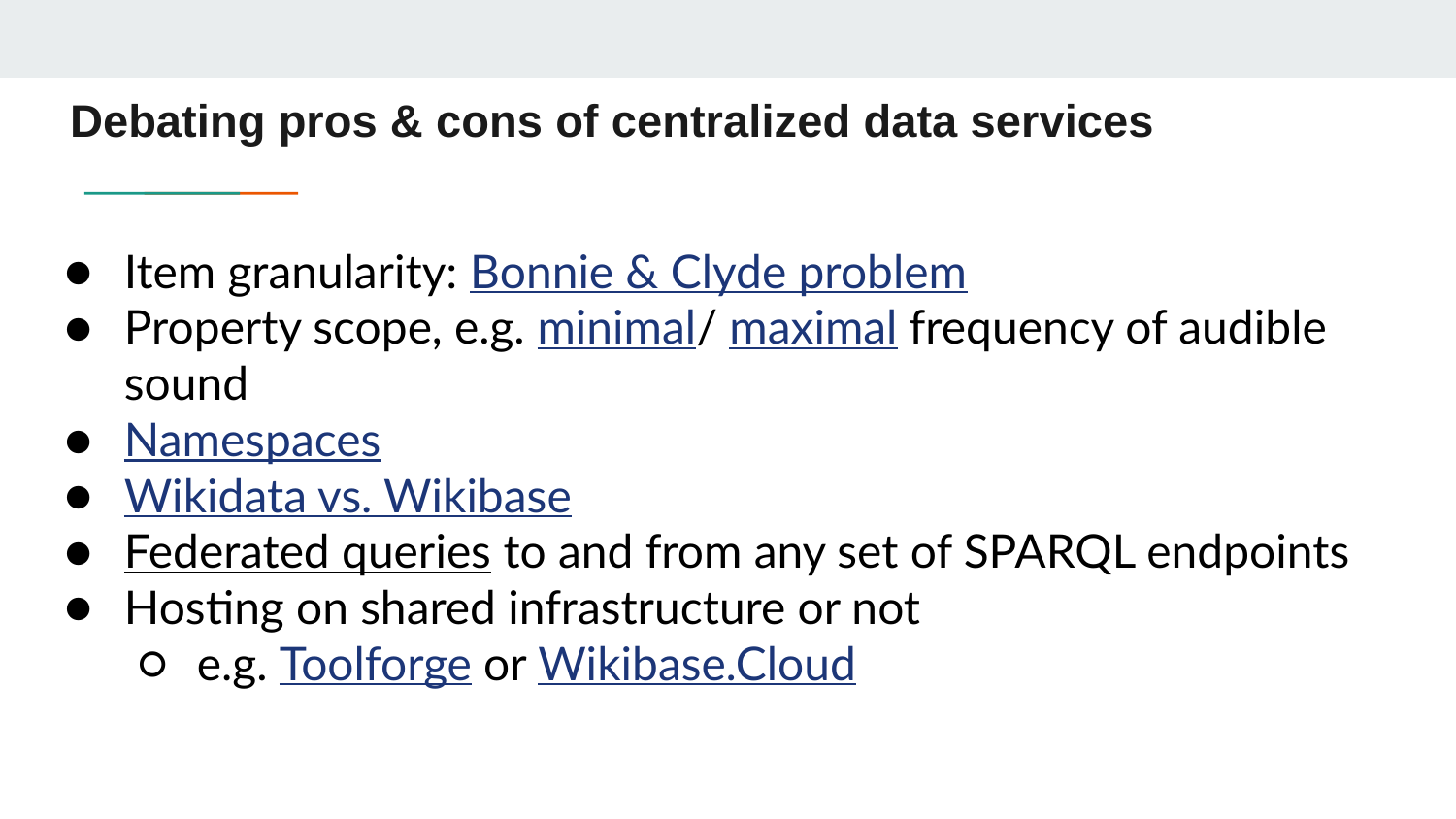

# Debating pros & cons of centralized data services
Item granularity: Bonnie & Clyde problem
Property scope, e.g. minimal/ maximal frequency of audible sound
Namespaces
Wikidata vs. Wikibase
Federated queries to and from any set of SPARQL endpoints
Hosting on shared infrastructure or not
e.g. Toolforge or Wikibase.Cloud